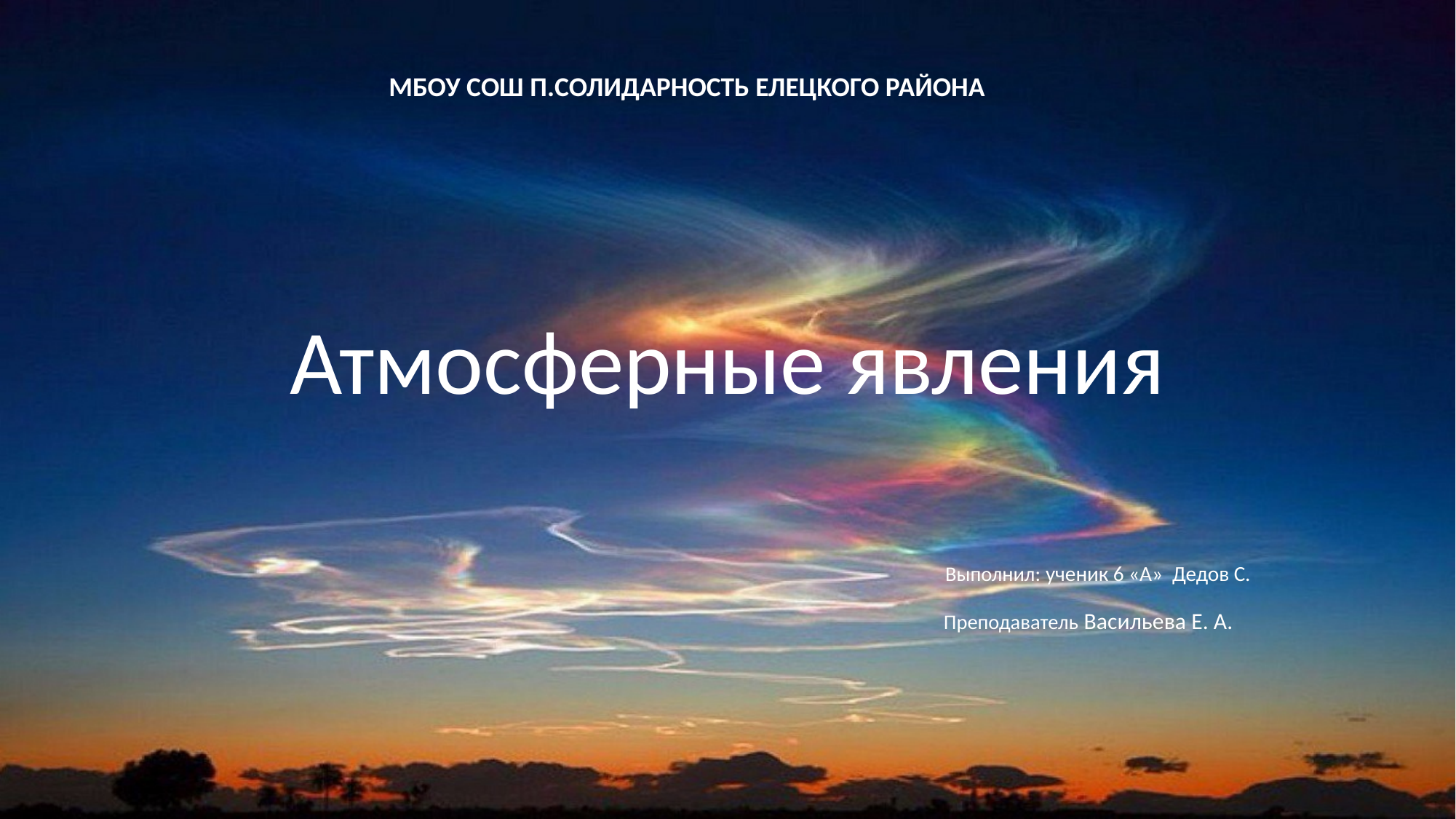

МБОУ СОШ П.СОЛИДАРНОСТЬ ЕЛЕЦКОГО РАЙОНА
# Атмосферные явления
 Выполнил: ученик 6 «А»  Дедов С.

Преподаватель Васильева Е. А.